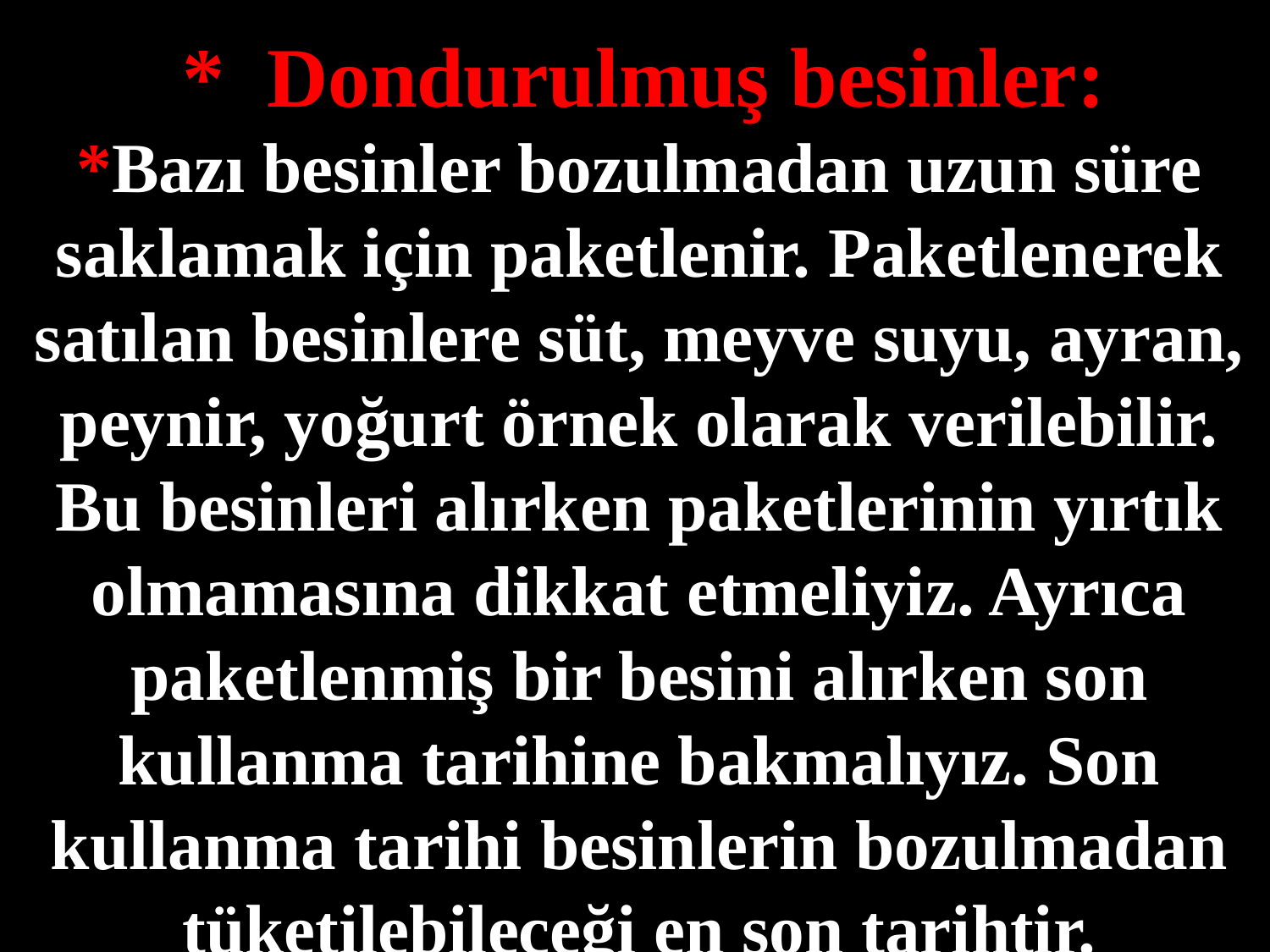

*  Dondurulmuş besinler:
*Bazı besinler bozulmadan uzun süre saklamak için paketlenir. Paketlenerek satılan besinlere süt, meyve suyu, ayran, peynir, yoğurt örnek olarak verilebilir. Bu besinleri alırken paketlerinin yırtık olmamasına dikkat etmeliyiz. Ayrıca paketlenmiş bir besini alırken son kullanma tarihine bakmalıyız. Son kullanma tarihi besinlerin bozulmadan tüketilebileceği en son tarihtir.
#